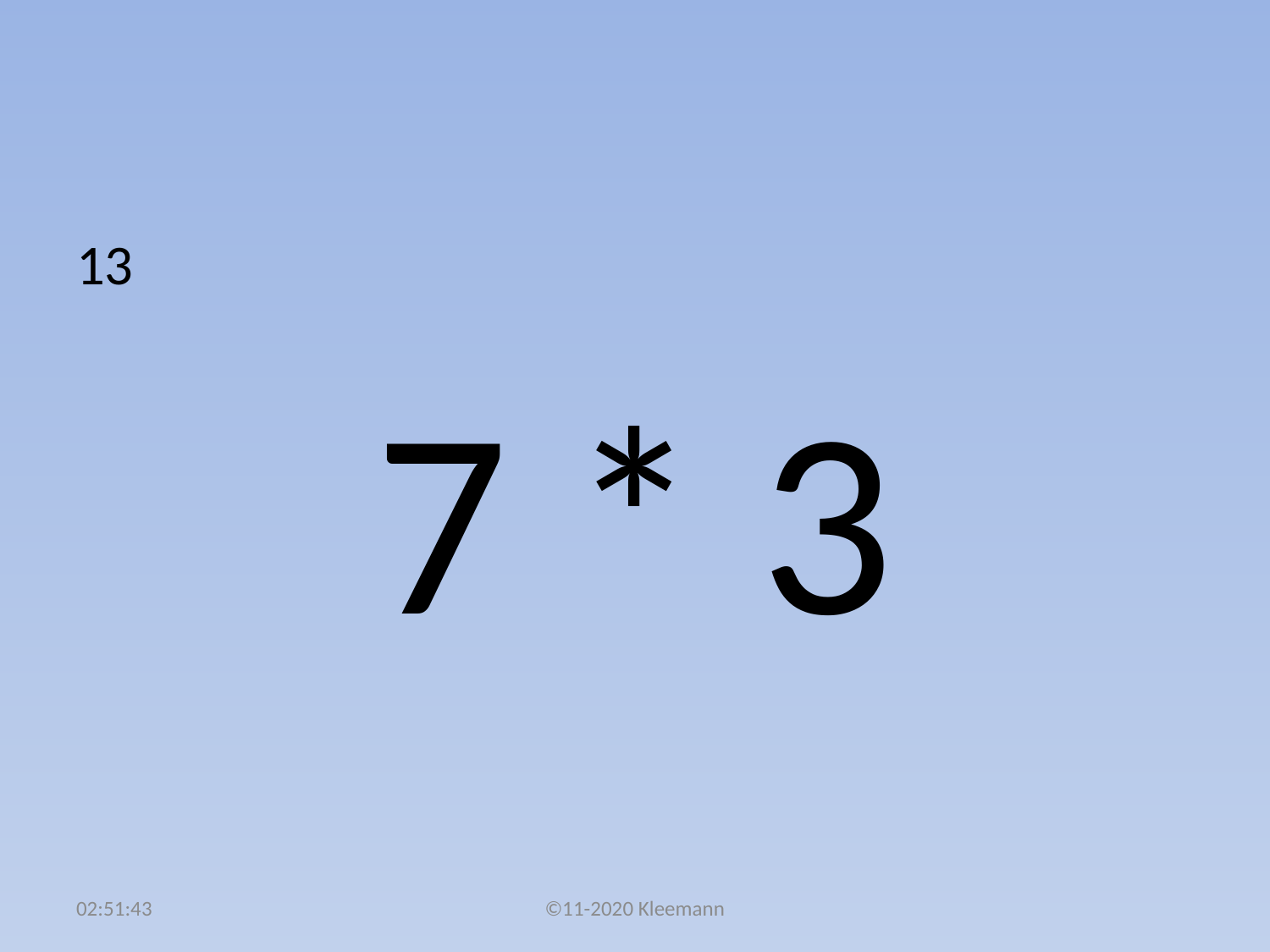

#
13
7 * 3
02:51:43
©11-2020 Kleemann